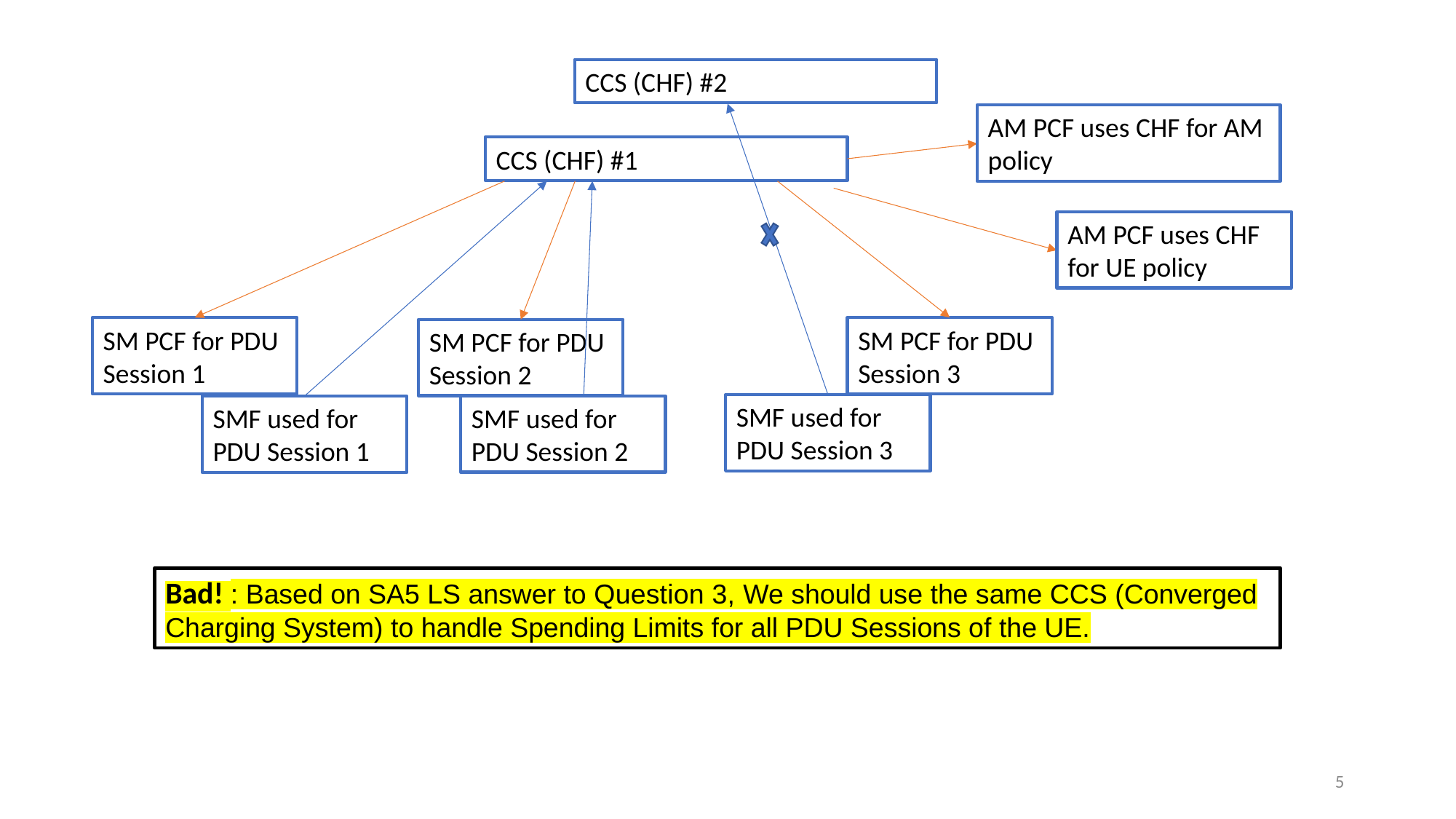

CCS (CHF) #2
AM PCF uses CHF for AM policy
CCS (CHF) #1
AM PCF uses CHF for UE policy

SM PCF for PDU Session 3
SM PCF for PDU Session 1
SM PCF for PDU Session 2
SMF used for PDU Session 3
SMF used for PDU Session 2
SMF used for PDU Session 1
Bad! : Based on SA5 LS answer to Question 3, We should use the same CCS (Converged Charging System) to handle Spending Limits for all PDU Sessions of the UE.
5